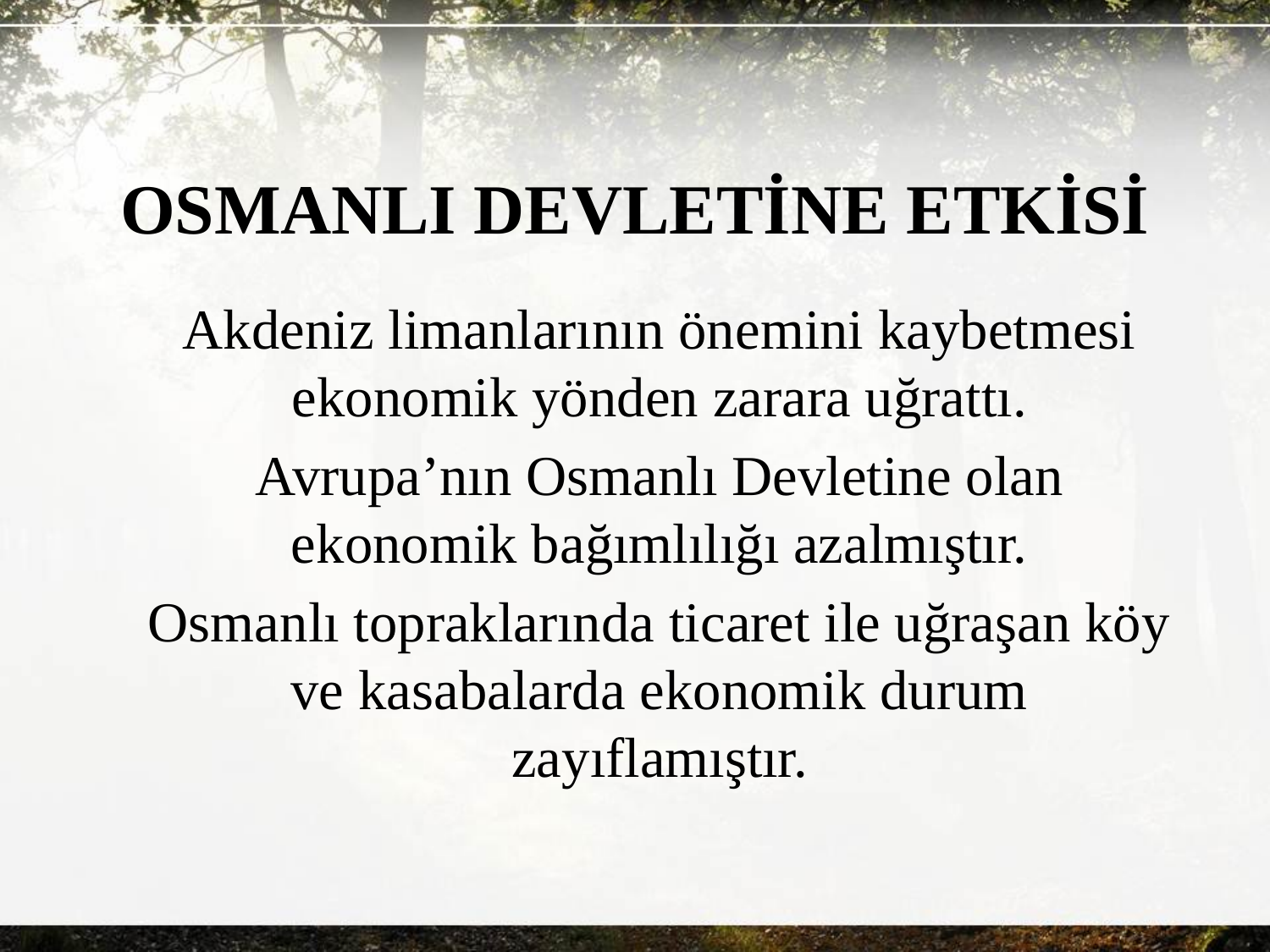

# OSMANLI DEVLETİNE ETKİSİ
Akdeniz limanlarının önemini kaybetmesi ekonomik yönden zarara uğrattı.
Avrupa’nın Osmanlı Devletine olan ekonomik bağımlılığı azalmıştır.
Osmanlı topraklarında ticaret ile uğraşan köy ve kasabalarda ekonomik durum zayıflamıştır.